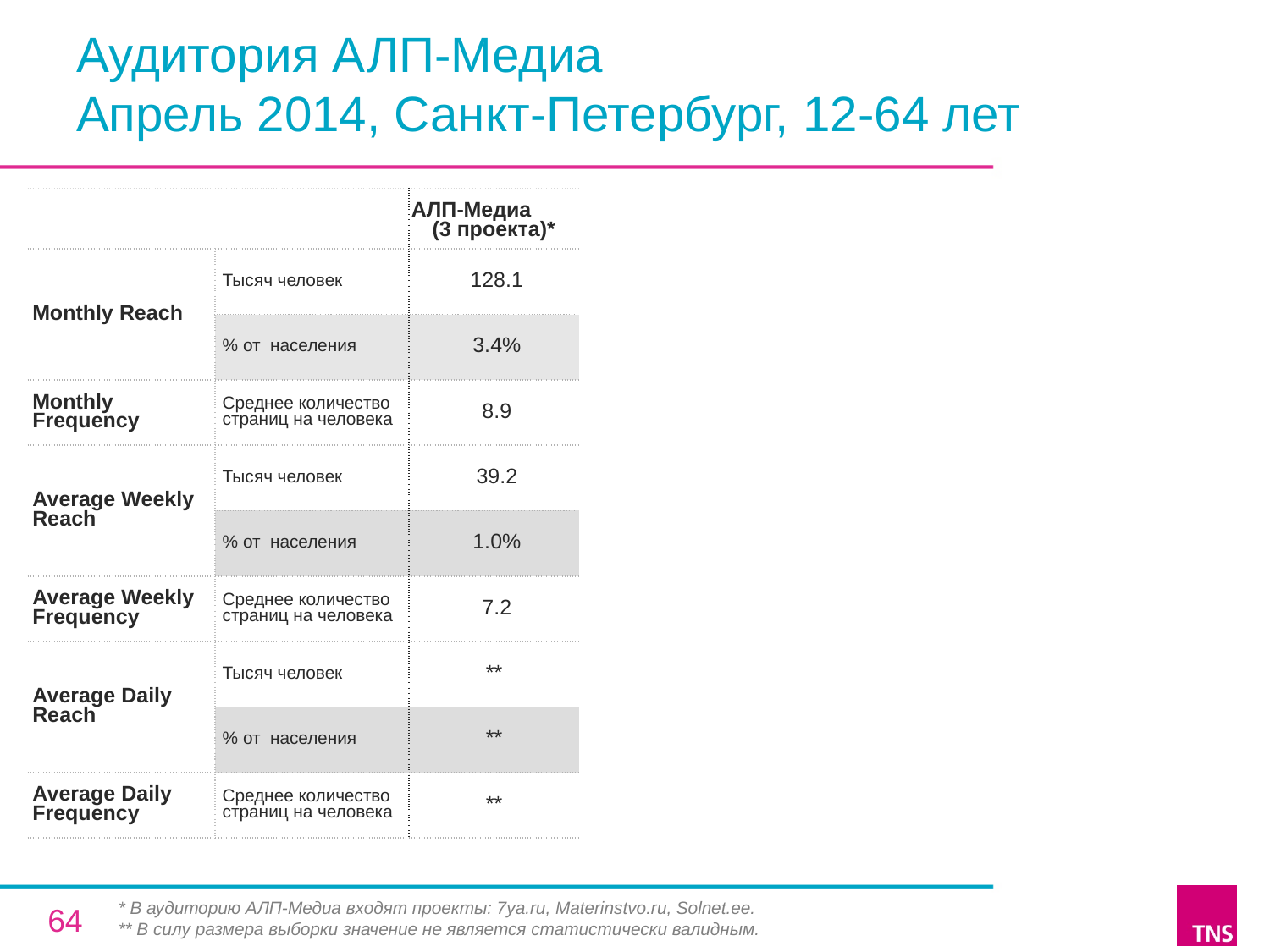

# Аудитория АЛП-Медиа Апрель 2014, Санкт-Петербург, 12-64 лет
|  |  | АЛП-Медиа (3 проекта)\* |
| --- | --- | --- |
| Monthly Reach | Тысяч человек | 128.1 |
|  | % от населения | 3.4% |
| Monthly Frequency | Среднее количество страниц на человека | 8.9 |
| Average Weekly Reach | Тысяч человек | 39.2 |
|  | % от населения | 1.0% |
| Average Weekly Frequency | Среднее количество страниц на человека | 7.2 |
| Average Daily Reach | Тысяч человек | \*\* |
|  | % от населения | \*\* |
| Average Daily Frequency | Среднее количество страниц на человека | \*\* |
* В аудиторию АЛП-Медиа входят проекты: 7ya.ru, Materinstvo.ru, Solnet.ee.
** В силу размера выборки значение не является статистически валидным.
64